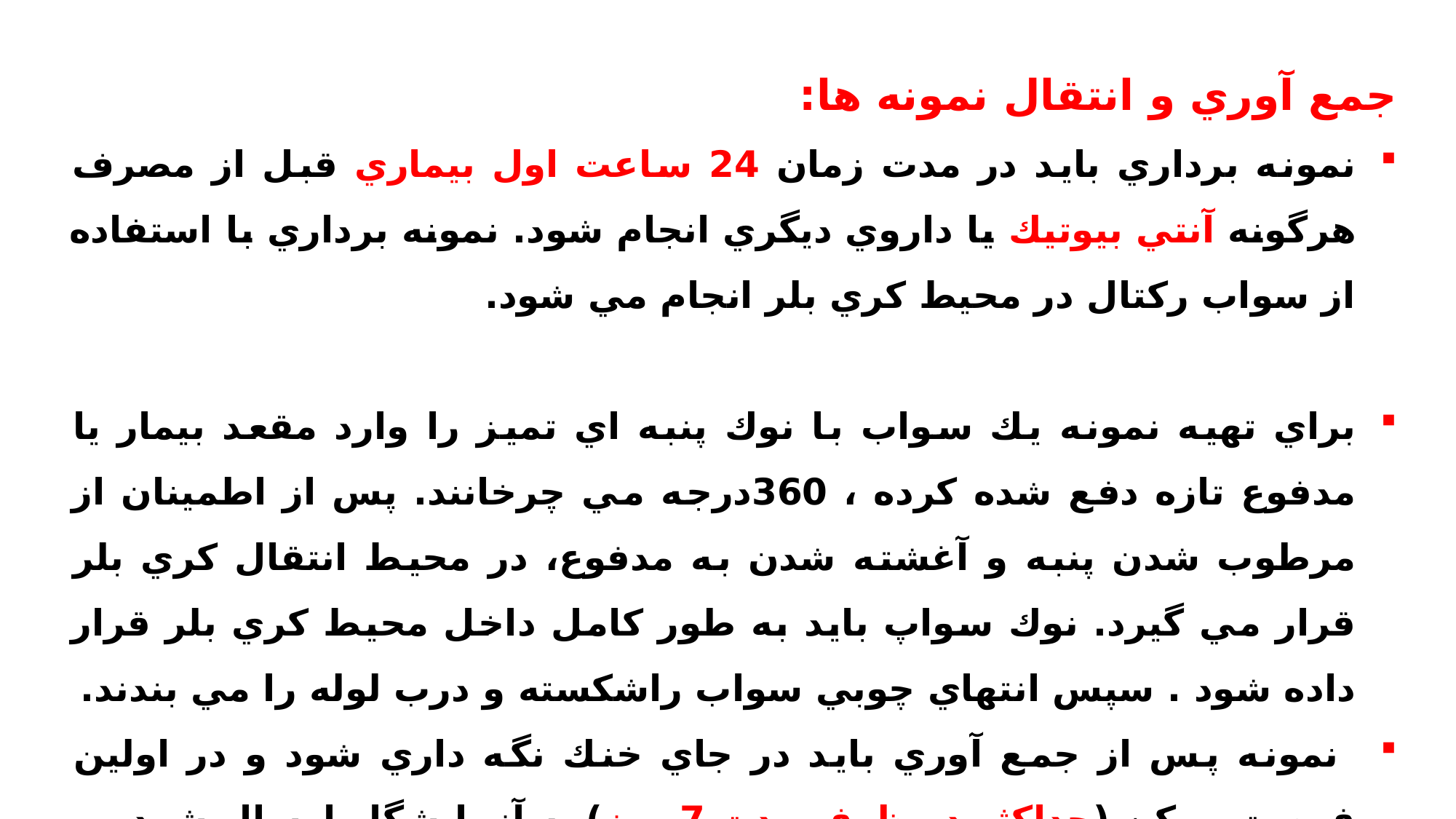

جمع آوري و انتقال نمونه ها:
نمونه برداري بايد در مدت زمان 24 ساعت اول بيماري قبل از مصرف هرگونه آنتي بيوتيك يا داروي ديگري انجام شود. نمونه برداري با استفاده از سواب ركتال در محيط كري بلر انجام مي شود.

براي تهيه نمونه يك سواب با نوك پنبه اي تميز را وارد مقعد بيمار يا مدفوع تازه دفع شده كرده ، 360درجه مي چرخانند. پس از اطمينان از مرطوب شدن پنبه و آغشته شدن به مدفوع، در محيط انتقال كري بلر قرار مي گيرد. نوك سواپ بايد به طور كامل داخل محيط كري بلر قرار داده شود . سپس انتهاي چوبي سواب راشكسته و درب لوله را مي بندند.
 نمونه پس از جمع آوري بايد در جاي خنك نگه داري شود و در اولين فرصت ممكن (حداكثر در ظرف مدت 7 روز) به آزمايشگاه ارسال شود.